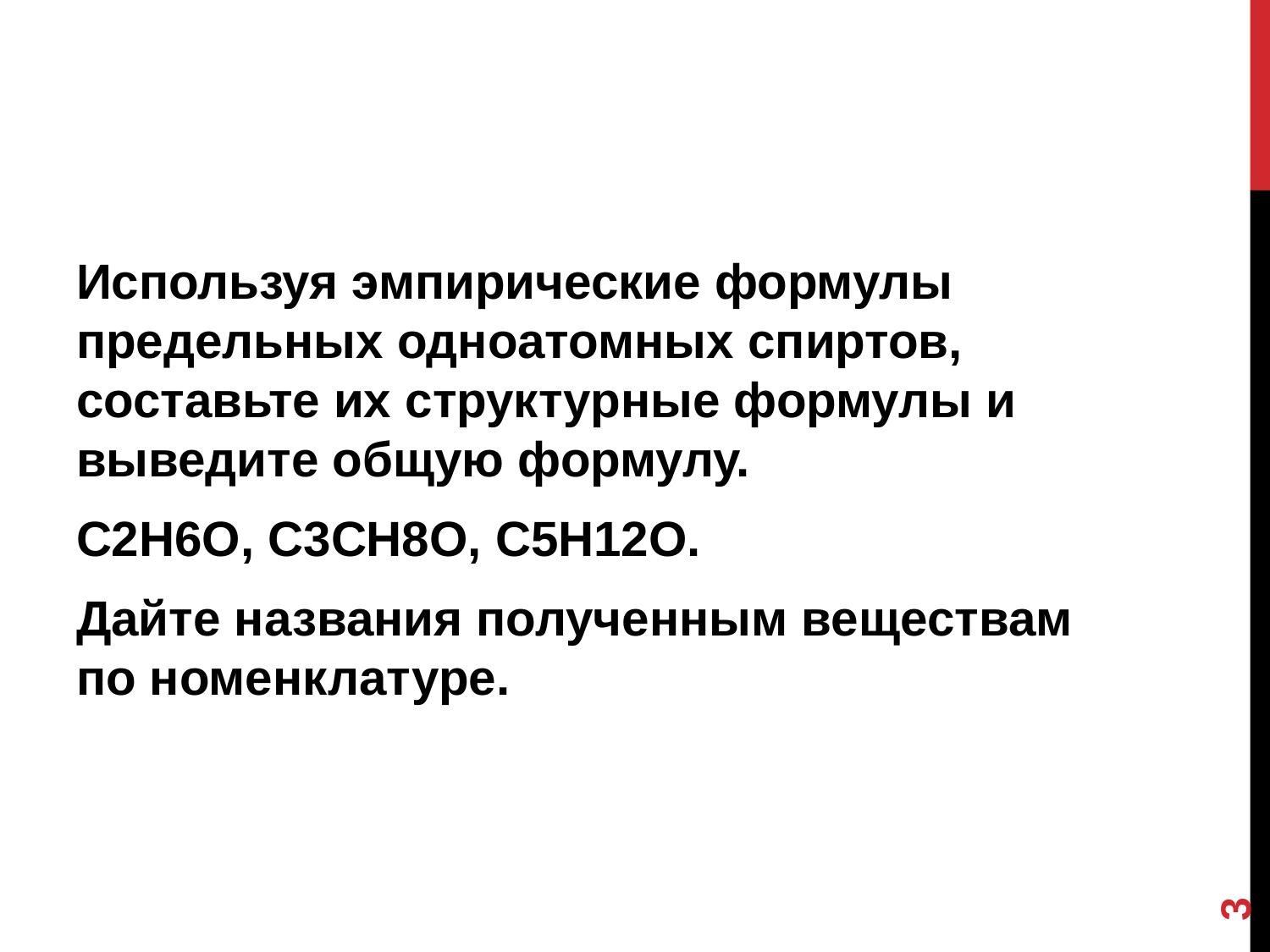

#
Используя эмпирические формулы предельных одноатомных спиртов, составьте их структурные формулы и выведите общую формулу.
С2Н6О, С3СН8О, С5Н12О.
Дайте названия полученным веществам по номенклатуре.

3